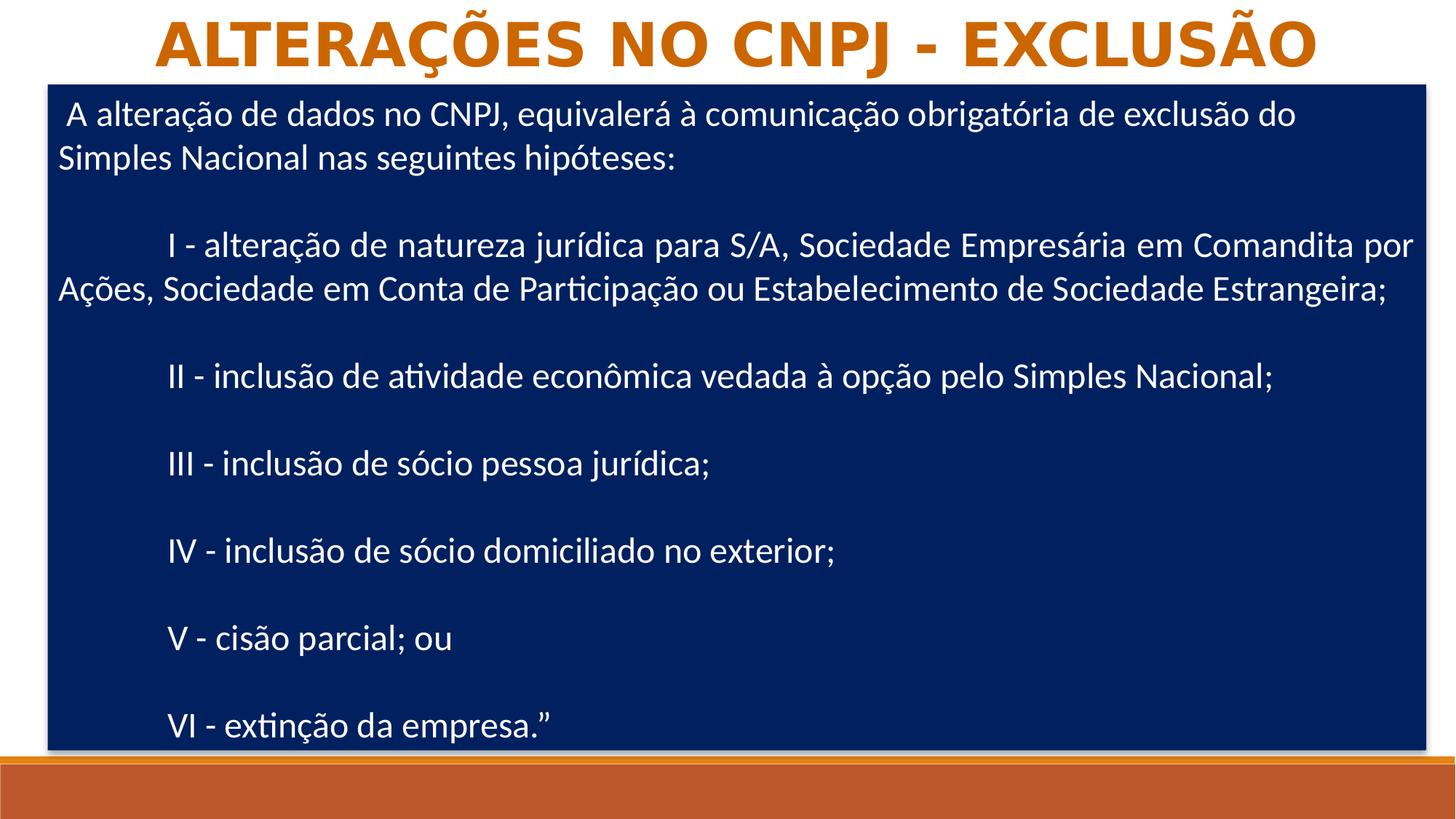

ALTERAÇÕES NO CNPJ - EXCLUSÃO
 A alteração de dados no CNPJ, equivalerá à comunicação obrigatória de exclusão do Simples Nacional nas seguintes hipóteses:

	I - alteração de natureza jurídica para S/A, Sociedade Empresária em Comandita por Ações, Sociedade em Conta de Participação ou Estabelecimento de Sociedade Estrangeira;

	II - inclusão de atividade econômica vedada à opção pelo Simples Nacional;

	III - inclusão de sócio pessoa jurídica;

	IV - inclusão de sócio domiciliado no exterior;

	V - cisão parcial; ou

	VI - extinção da empresa.”